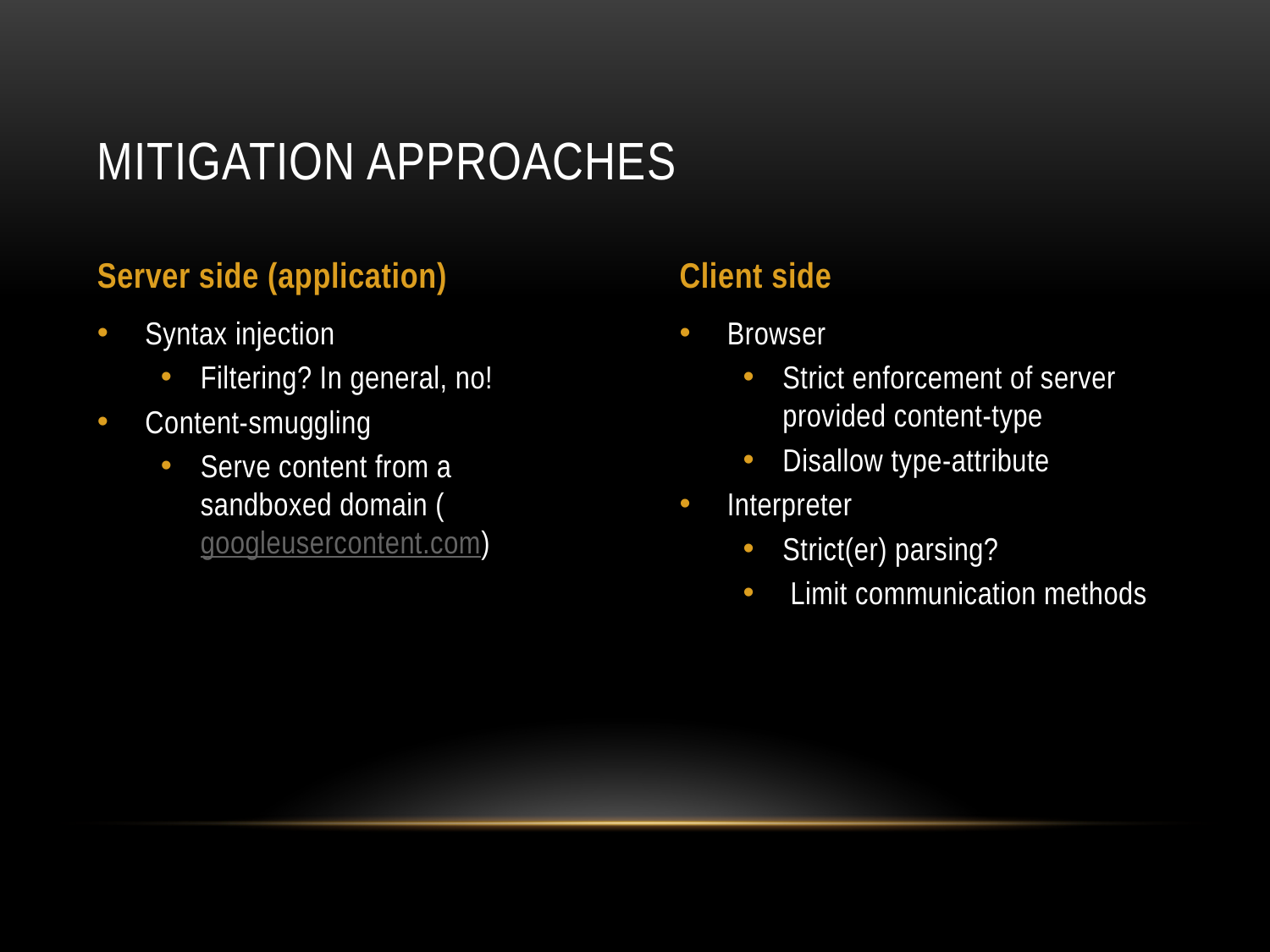

# Mitigation Approaches
Server side (application)
Client side
Syntax injection
Filtering? In general, no!
Content-smuggling
Serve content from a sandboxed domain (googleusercontent.com)

Browser
Strict enforcement of server provided content-type
Disallow type-attribute
Interpreter
Strict(er) parsing?
 Limit communication methods